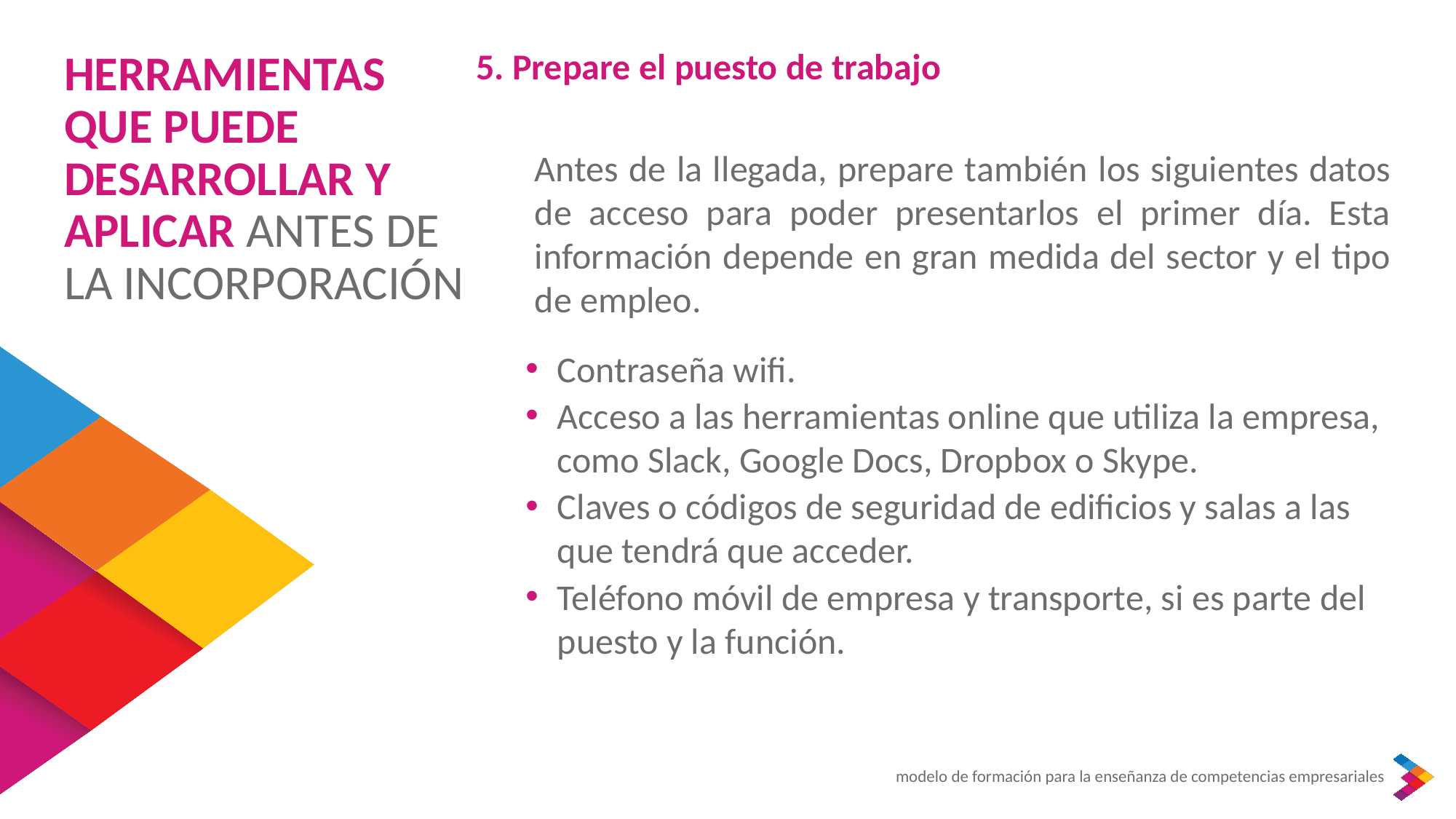

HERRAMIENTAS QUE PUEDE DESARROLLAR Y APLICAR ANTES DE LA INCORPORACIÓN
5. Prepare el puesto de trabajo

Antes de la llegada, prepare también los siguientes datos de acceso para poder presentarlos el primer día. Esta información depende en gran medida del sector y el tipo de empleo.

Contraseña wifi.
Acceso a las herramientas online que utiliza la empresa, como Slack, Google Docs, Dropbox o Skype.
Claves o códigos de seguridad de edificios y salas a las que tendrá que acceder.
Teléfono móvil de empresa y transporte, si es parte del puesto y la función.